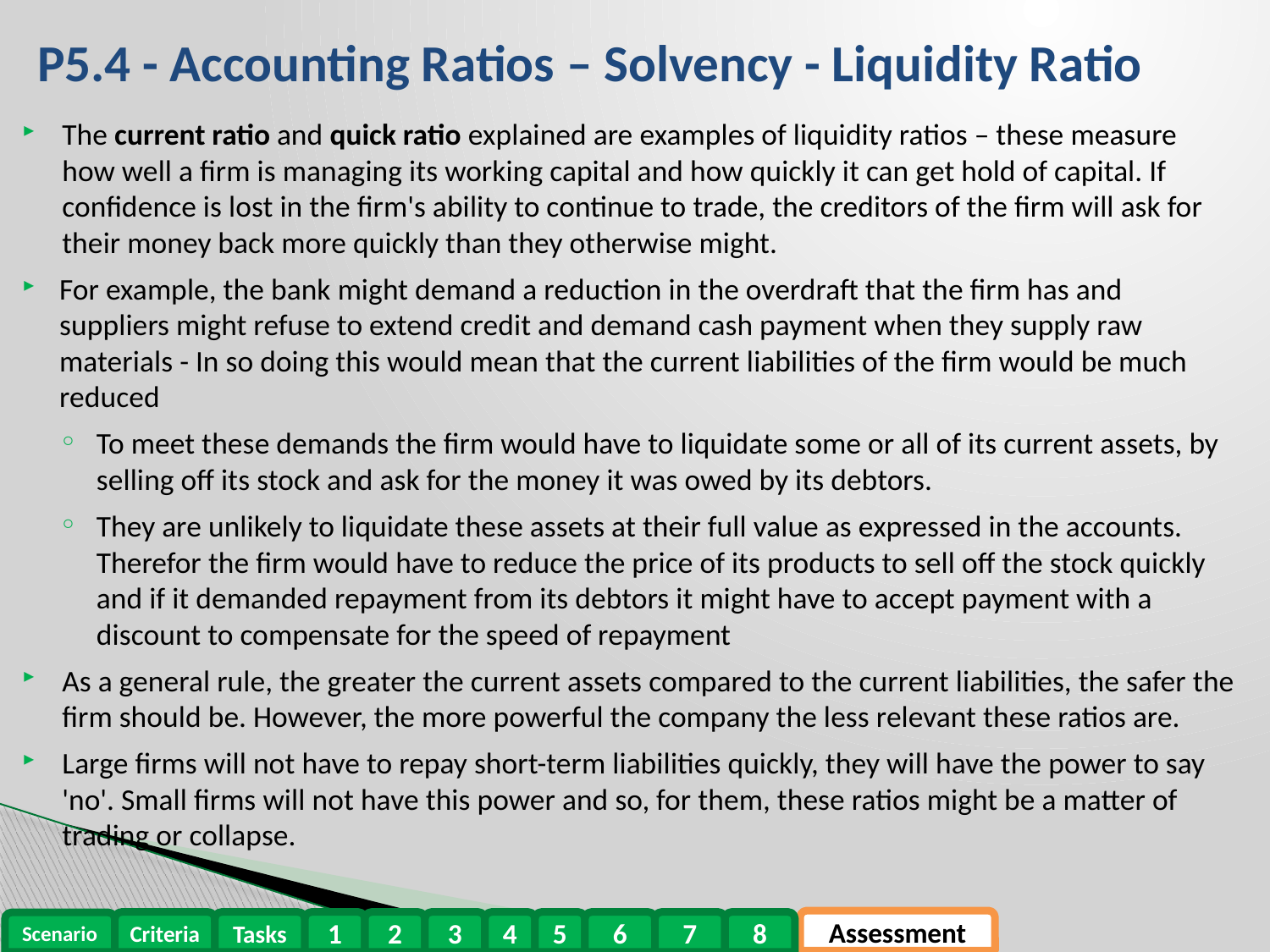

# P5.4 - Accounting Ratios – Solvency - Liquidity Ratio
The current ratio and quick ratio explained are examples of liquidity ratios – these measure how well a firm is managing its working capital and how quickly it can get hold of capital. If confidence is lost in the firm's ability to continue to trade, the creditors of the firm will ask for their money back more quickly than they otherwise might.
For example, the bank might demand a reduction in the overdraft that the firm has and suppliers might refuse to extend credit and demand cash payment when they supply raw materials - In so doing this would mean that the current liabilities of the firm would be much reduced
To meet these demands the firm would have to liquidate some or all of its current assets, by selling off its stock and ask for the money it was owed by its debtors.
They are unlikely to liquidate these assets at their full value as expressed in the accounts. Therefor the firm would have to reduce the price of its products to sell off the stock quickly and if it demanded repayment from its debtors it might have to accept payment with a discount to compensate for the speed of repayment
As a general rule, the greater the current assets compared to the current liabilities, the safer the firm should be. However, the more powerful the company the less relevant these ratios are.
Large firms will not have to repay short-term liabilities quickly, they will have the power to say 'no'. Small firms will not have this power and so, for them, these ratios might be a matter of trading or collapse.